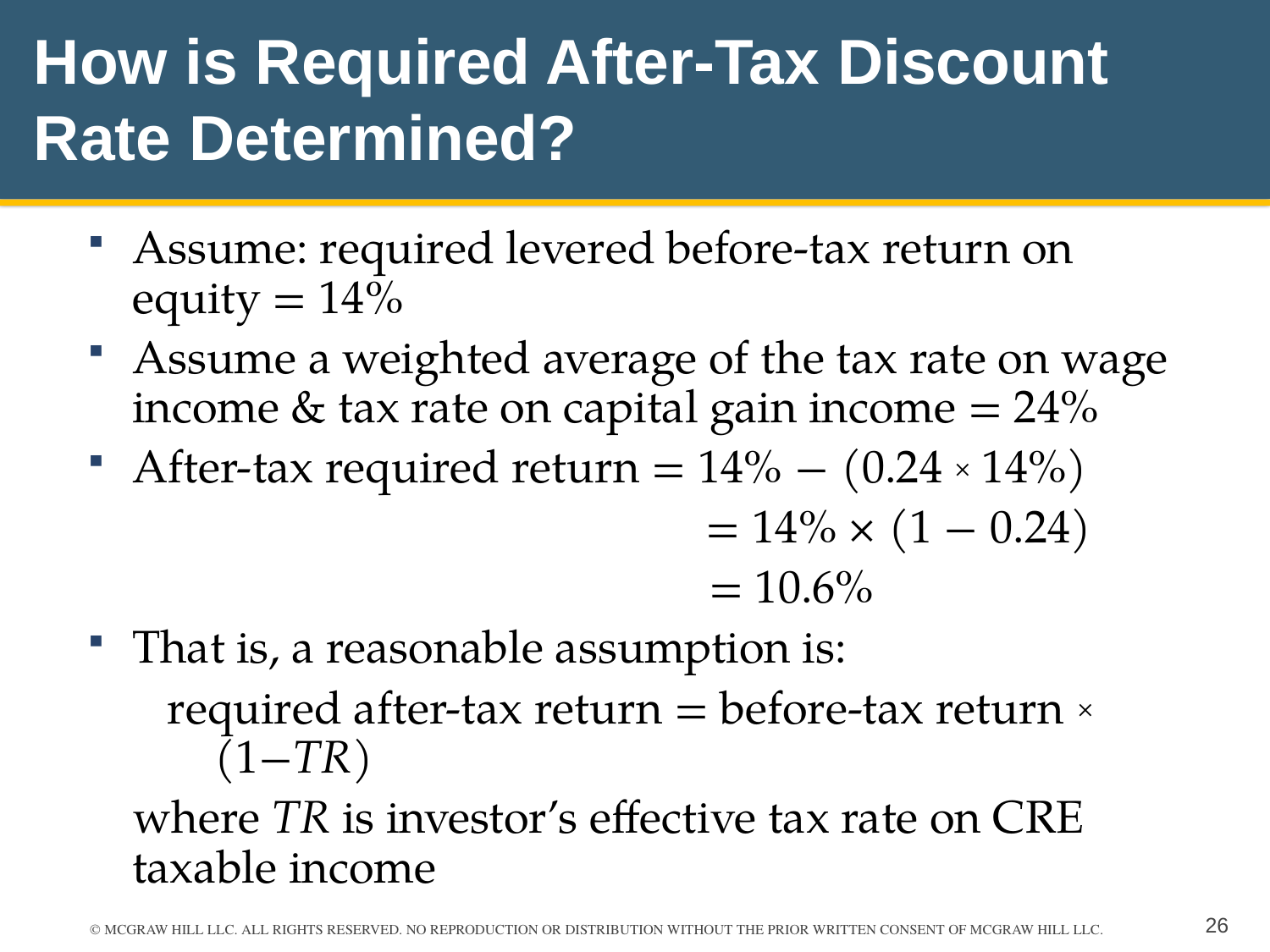

# How is Required After-Tax Discount Rate Determined?
Assume: required levered before-tax return on equity = 14%
Assume a weighted average of the tax rate on wage income & tax rate on capital gain income = 24%
After-tax required return = 14% − (0.24 × 14%)
			                            = 14% × (1 − 0.24)
					      = 10.6%
That is, a reasonable assumption is:
       required after-tax return = before-tax return ×      	(1−TR)
    where TR is investor’s effective tax rate on CRE taxable income
© MCGRAW HILL LLC. ALL RIGHTS RESERVED. NO REPRODUCTION OR DISTRIBUTION WITHOUT THE PRIOR WRITTEN CONSENT OF MCGRAW HILL LLC.
26